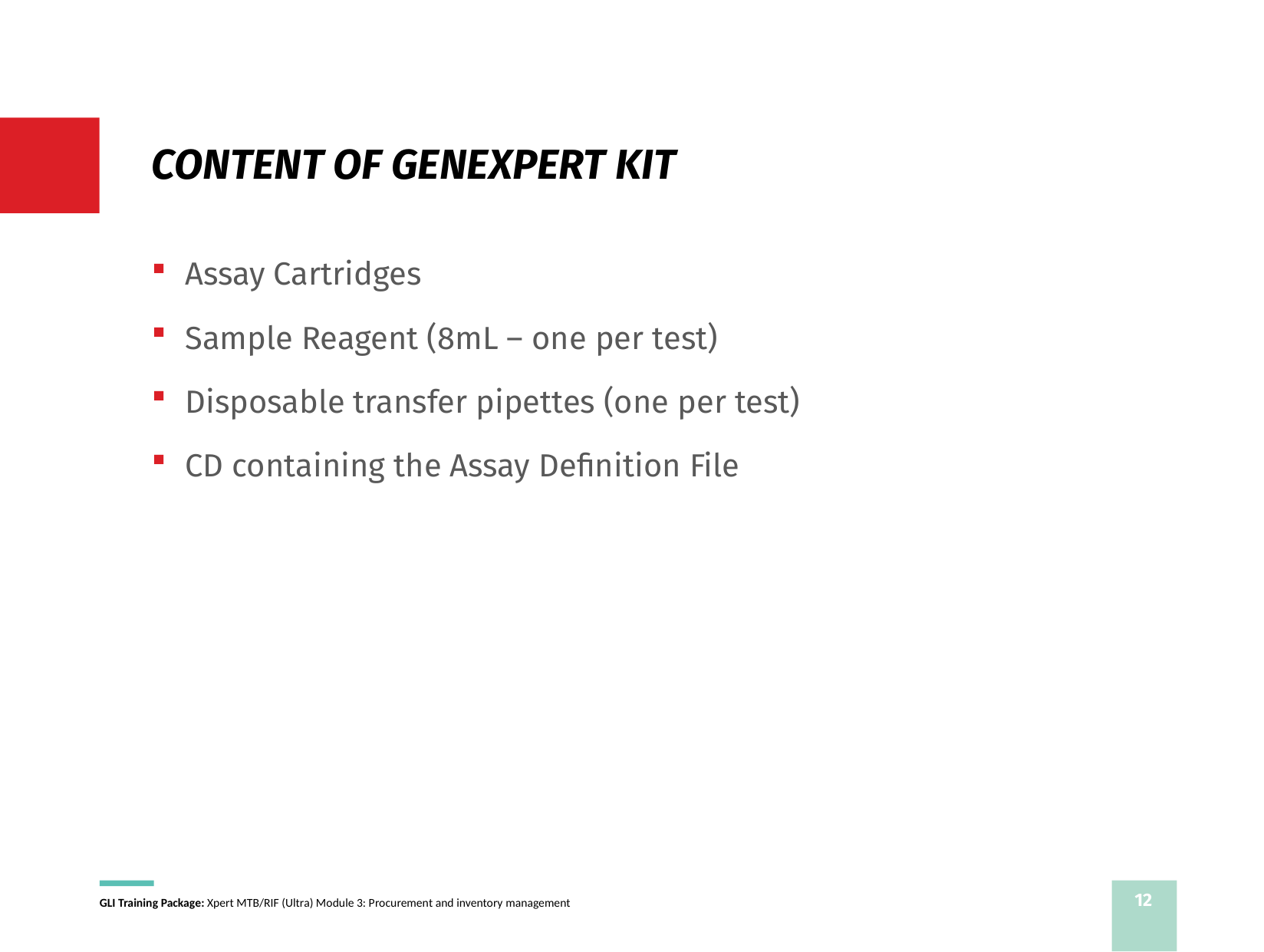

# CONTENT OF GENEXPERT KIT
Assay Cartridges
Sample Reagent (8mL – one per test)
Disposable transfer pipettes (one per test)
CD containing the Assay Definition File